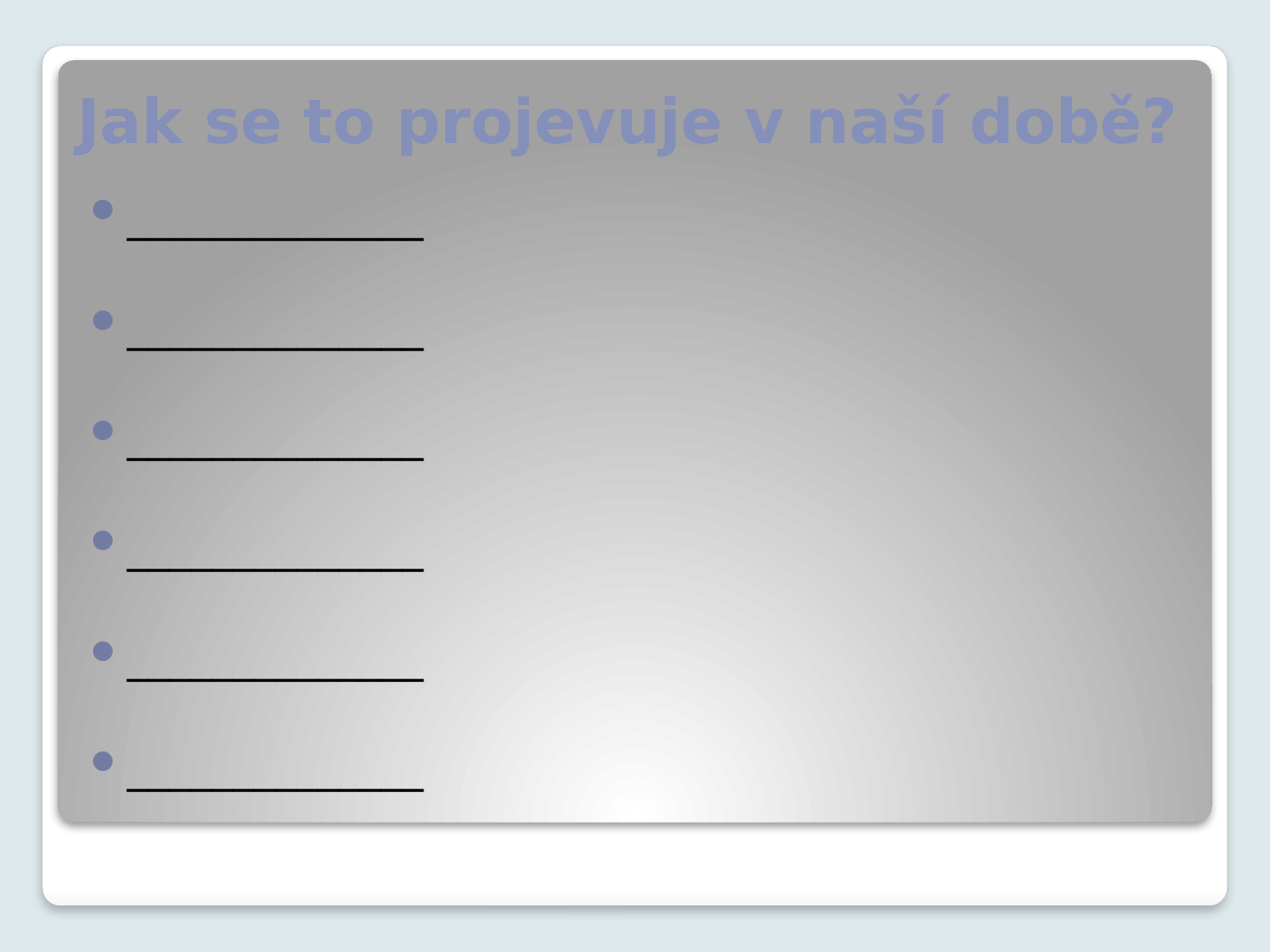

# Jak se to projevuje v naší době?
______________

______________

______________

______________

______________

______________